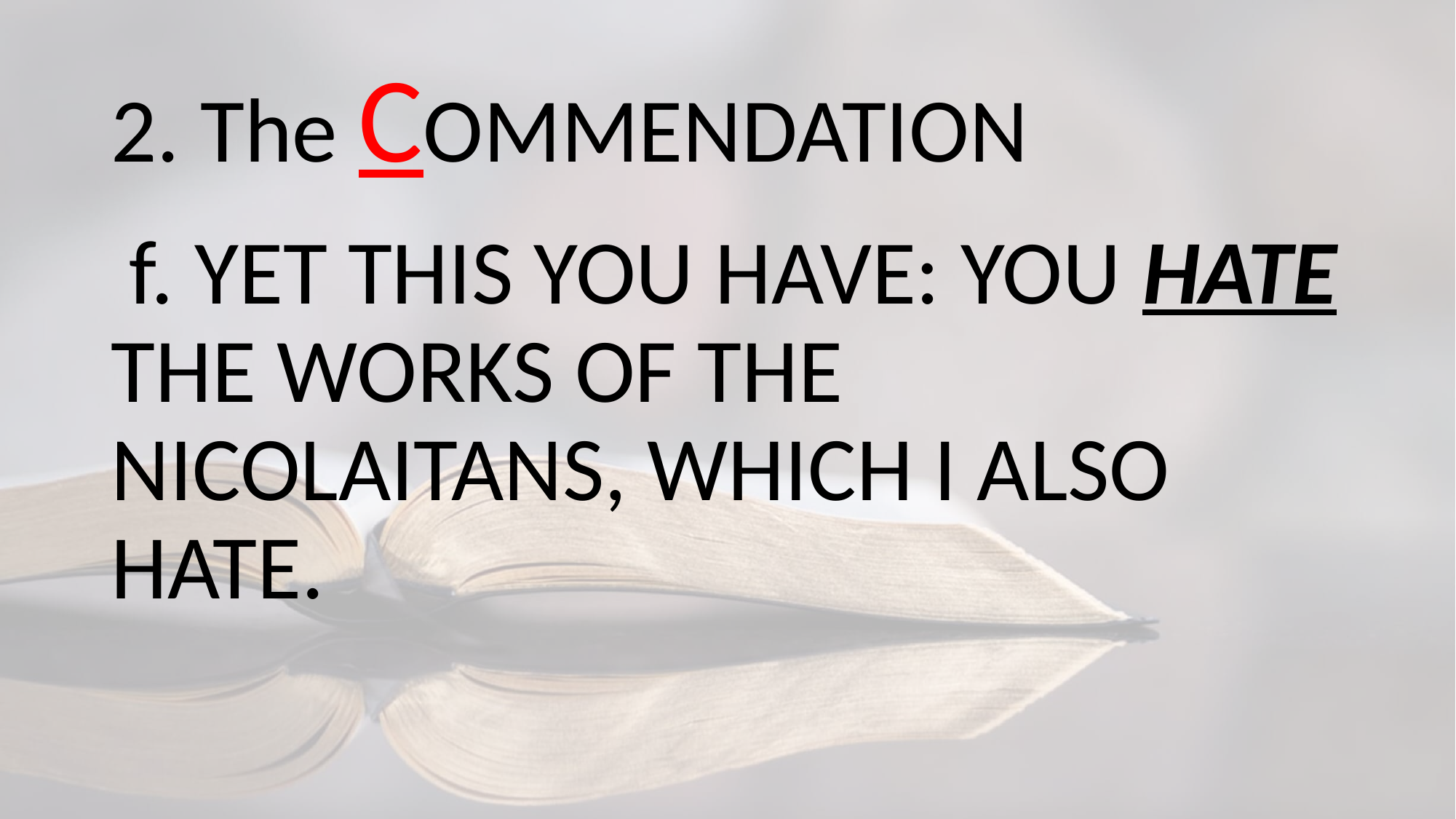

# 2. The COMMENDATION
 f. YET THIS YOU HAVE: YOU HATE THE WORKS OF THE NICOLAITANS, WHICH I ALSO HATE.